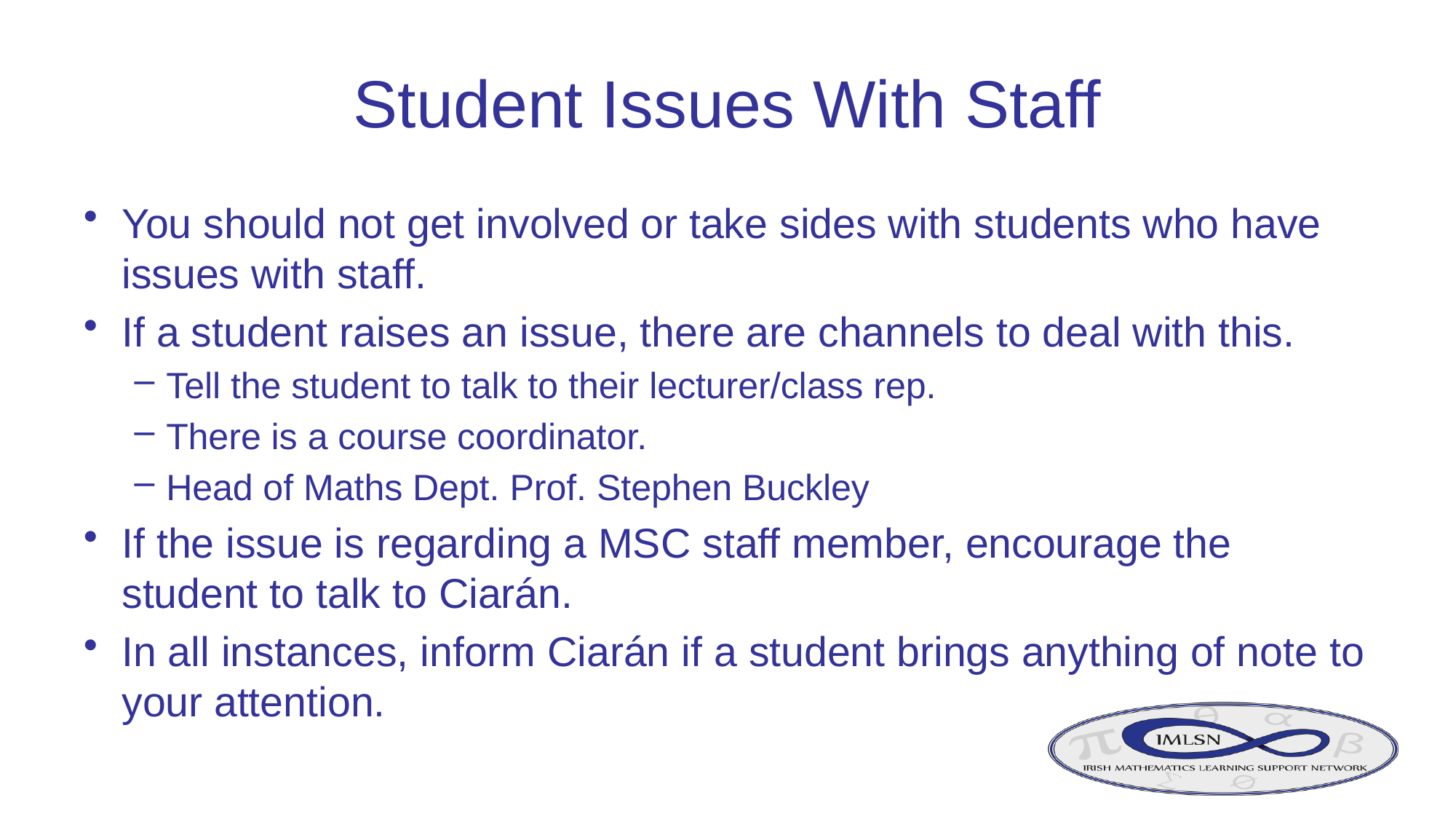

# Student Issues With Staff
You should not get involved or take sides with students who have issues with staff.
If a student raises an issue, there are channels to deal with this.
Tell the student to talk to their lecturer/class rep.
There is a course coordinator.
Head of Maths Dept. Prof. Stephen Buckley
If the issue is regarding a MSC staff member, encourage the student to talk to Ciarán.
In all instances, inform Ciarán if a student brings anything of note to your attention.